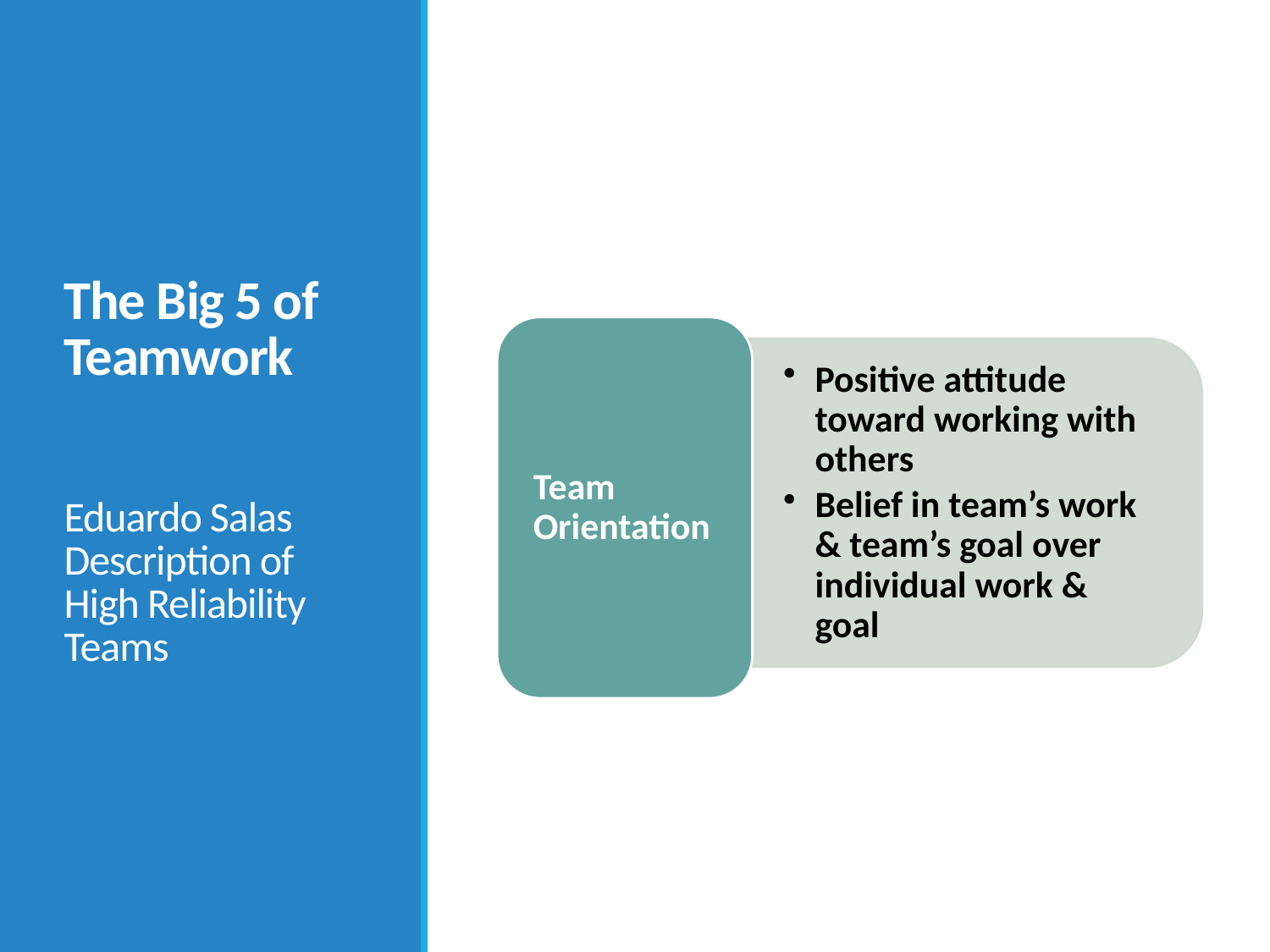

# The Big 5 of Teamwork Eduardo Salas Description of High Reliability Teams
Positive attitude toward working with others
Belief in team’s work & team’s goal over individual work & goal
Team Orientation